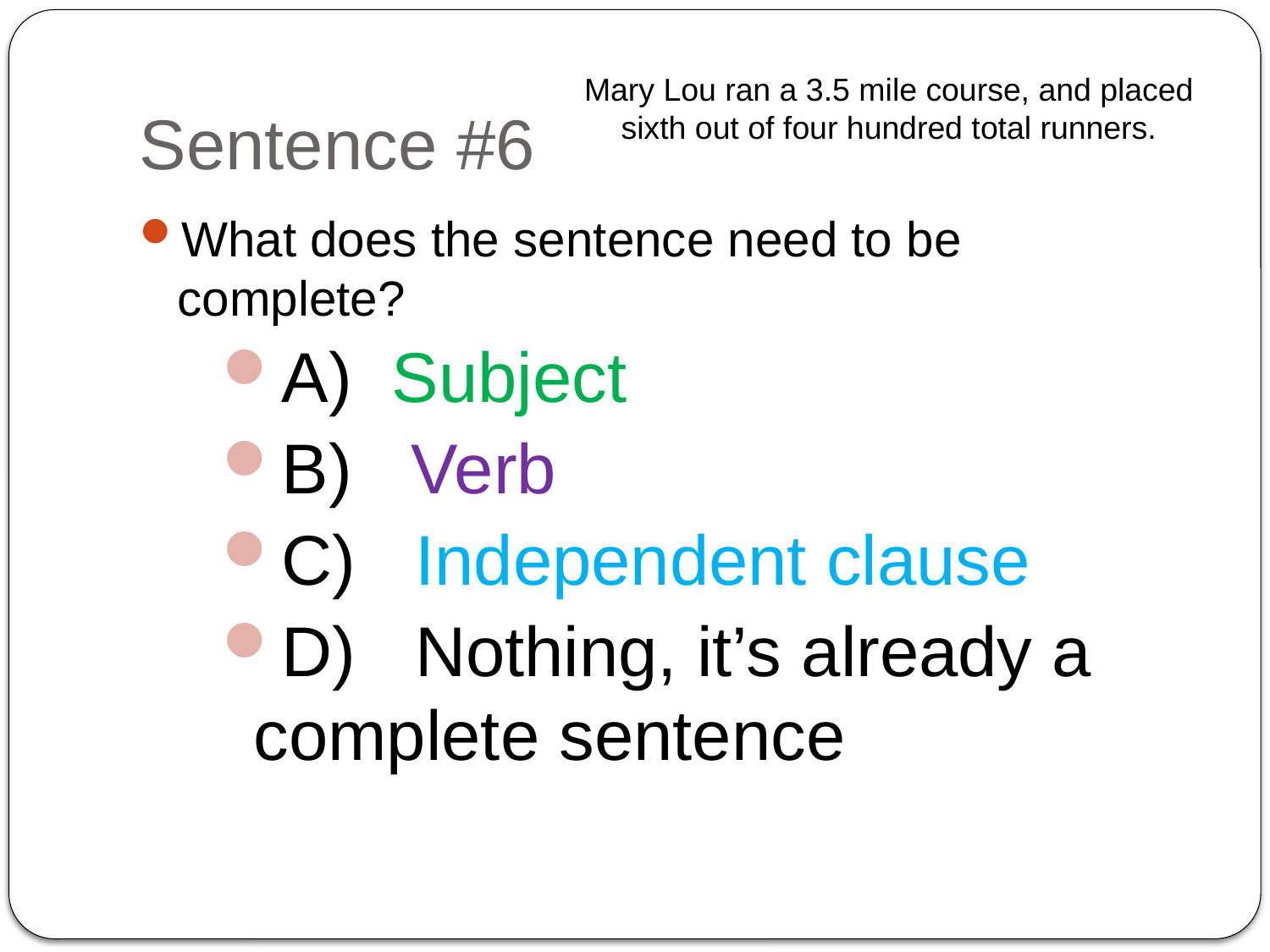

# Sentence #6
Mary Lou ran a 3.5 mile course, and placed sixth out of four hundred total runners.
What does the sentence need to be complete?
A)  Subject
B)   Verb
C)   Independent clause
D)   Nothing, it’s already a complete sentence